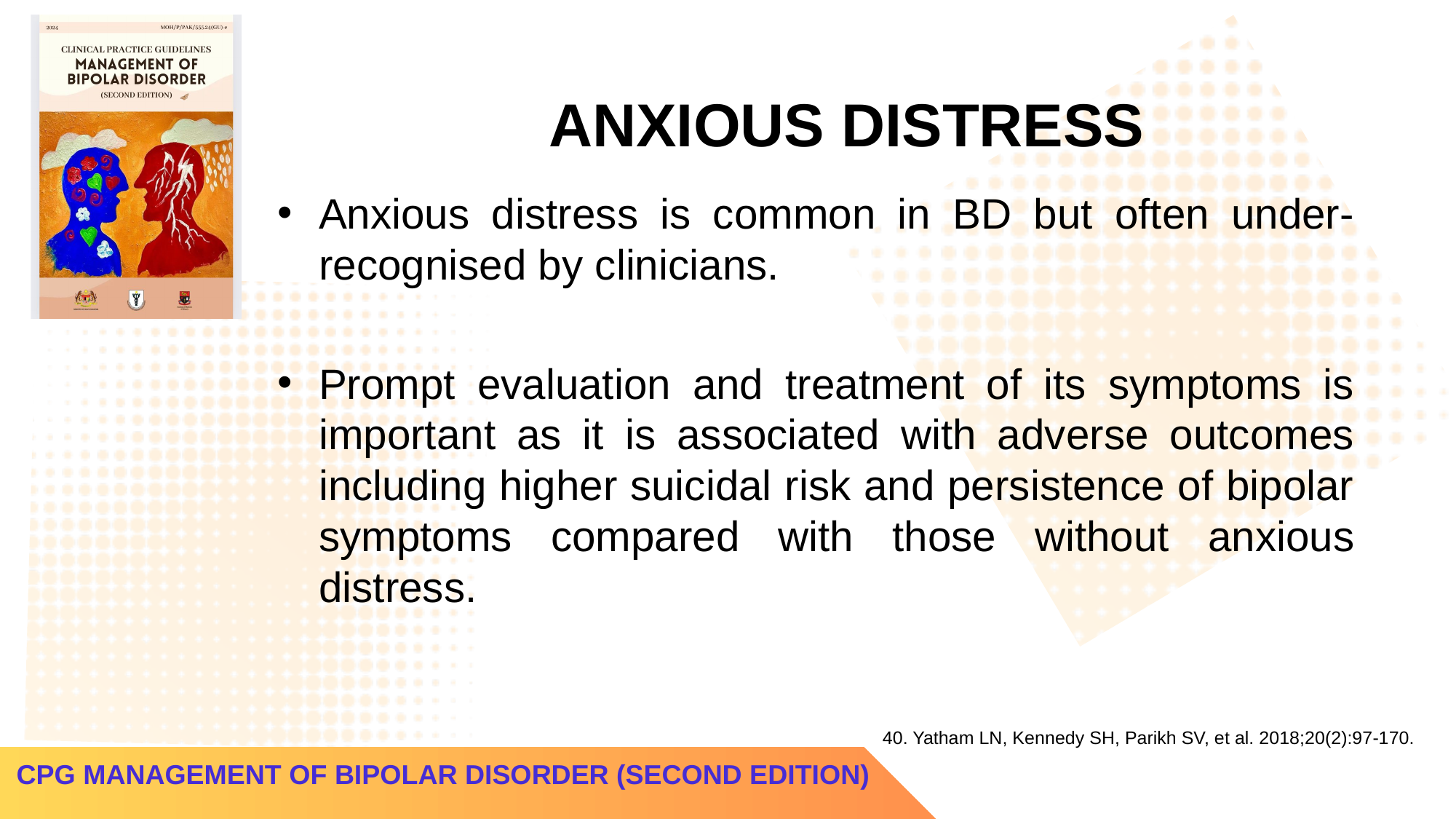

ANXIOUS DISTRESS

Anxious distress is common in BD but often under-recognised by clinicians.

Prompt evaluation and treatment of its symptoms is important as it is associated with adverse outcomes including higher suicidal risk and persistence of bipolar symptoms compared with those without anxious distress.

40. Yatham LN, Kennedy SH, Parikh SV, et al. 2018;20(2):97-170.

CPG MANAGEMENT OF BIPOLAR DISORDER (SECOND EDITION)